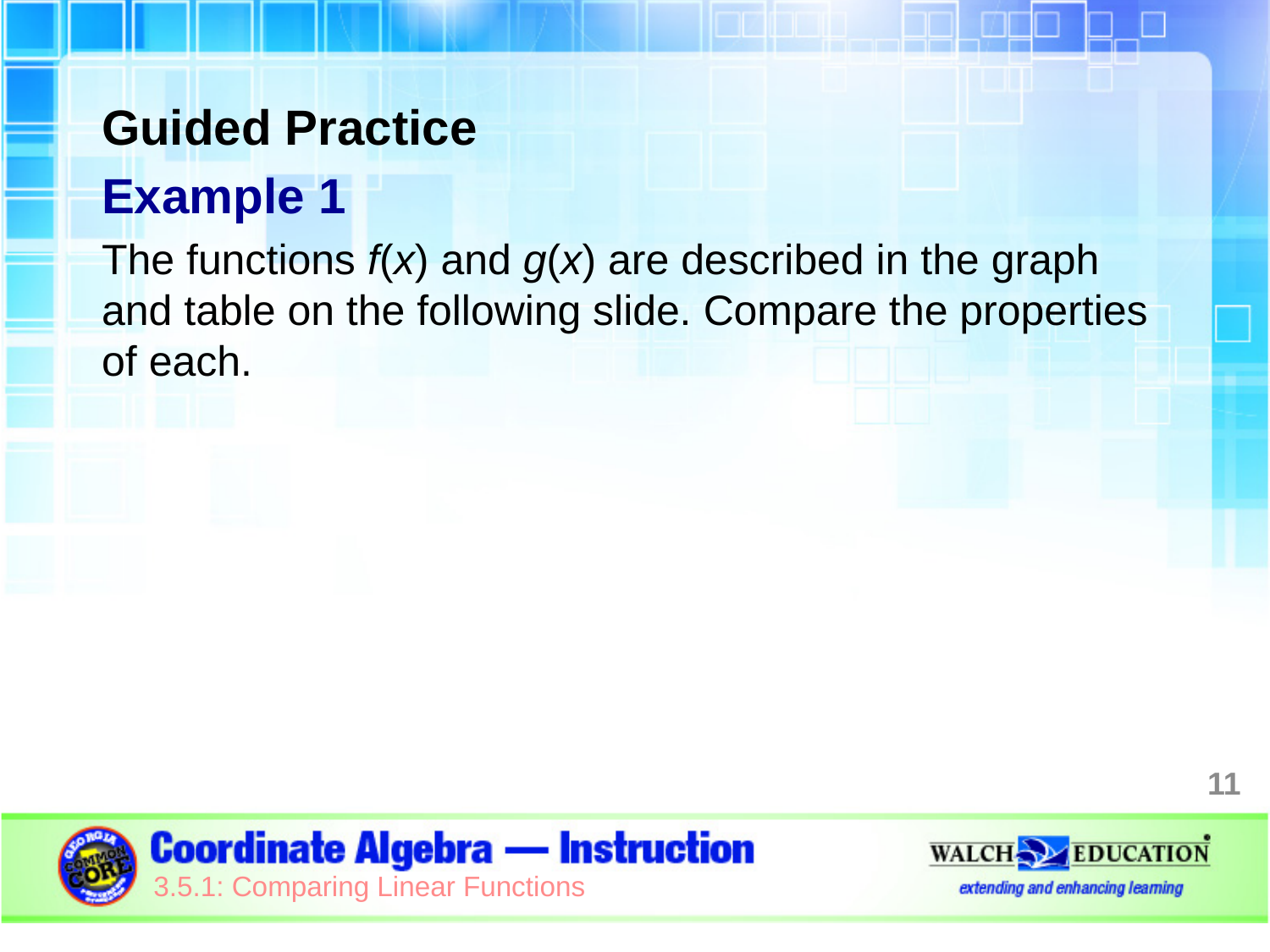

Guided Practice
Example 1
The functions f(x) and g(x) are described in the graph and table on the following slide. Compare the properties of each.

11
3.5.1: Comparing Linear Functions